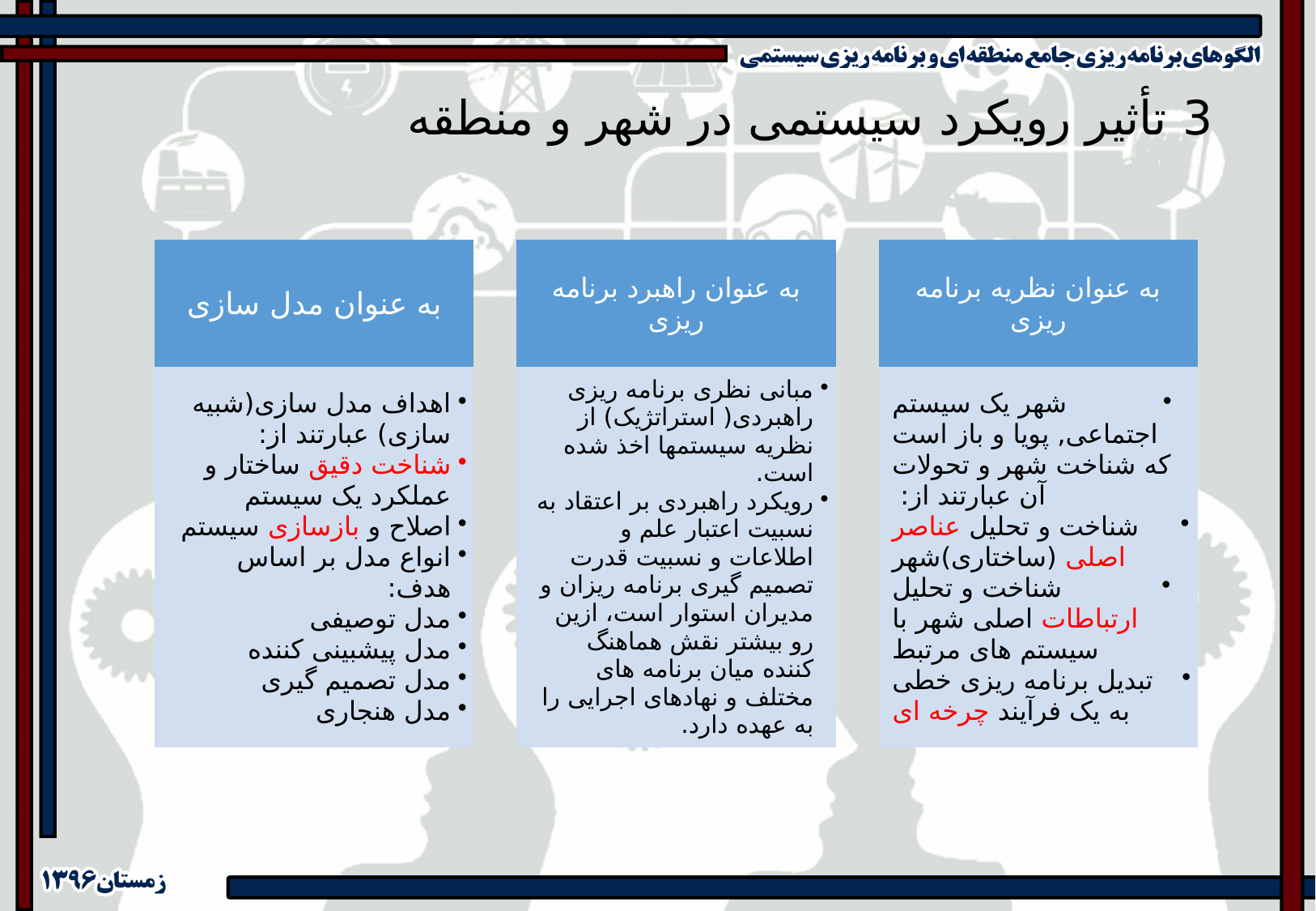

3 تأثیر رویکرد سیستمی در شهر و منطقه
به عنوان مدل سازی
اهداف مدل سازی(شبیه سازی) عبارتند از:
به عنوان راهبرد برنامه ریزی
مبانی نظری برنامه ریزی راهبردی( استراتژیک) از نظریه سیستمها اخذ شده است.
به عنوان نظریه برنامه ریزی
شناخت و تحلیل عناصر اصلی (ساختاری)شهر
شناخت و تحلیل ارتباطات اصلی شهر با سیستم های مرتبط
تبدیل برنامه ریزی خطی به یک فرآیند چرخه ای
شناخت دقیق ساختار و عملکرد یک سیستم
انواع مدل بر اساس هدف:
مدل توصیفی
مدل پیشبینی کننده
مدل تصمیم گیری
مدل هنجاری